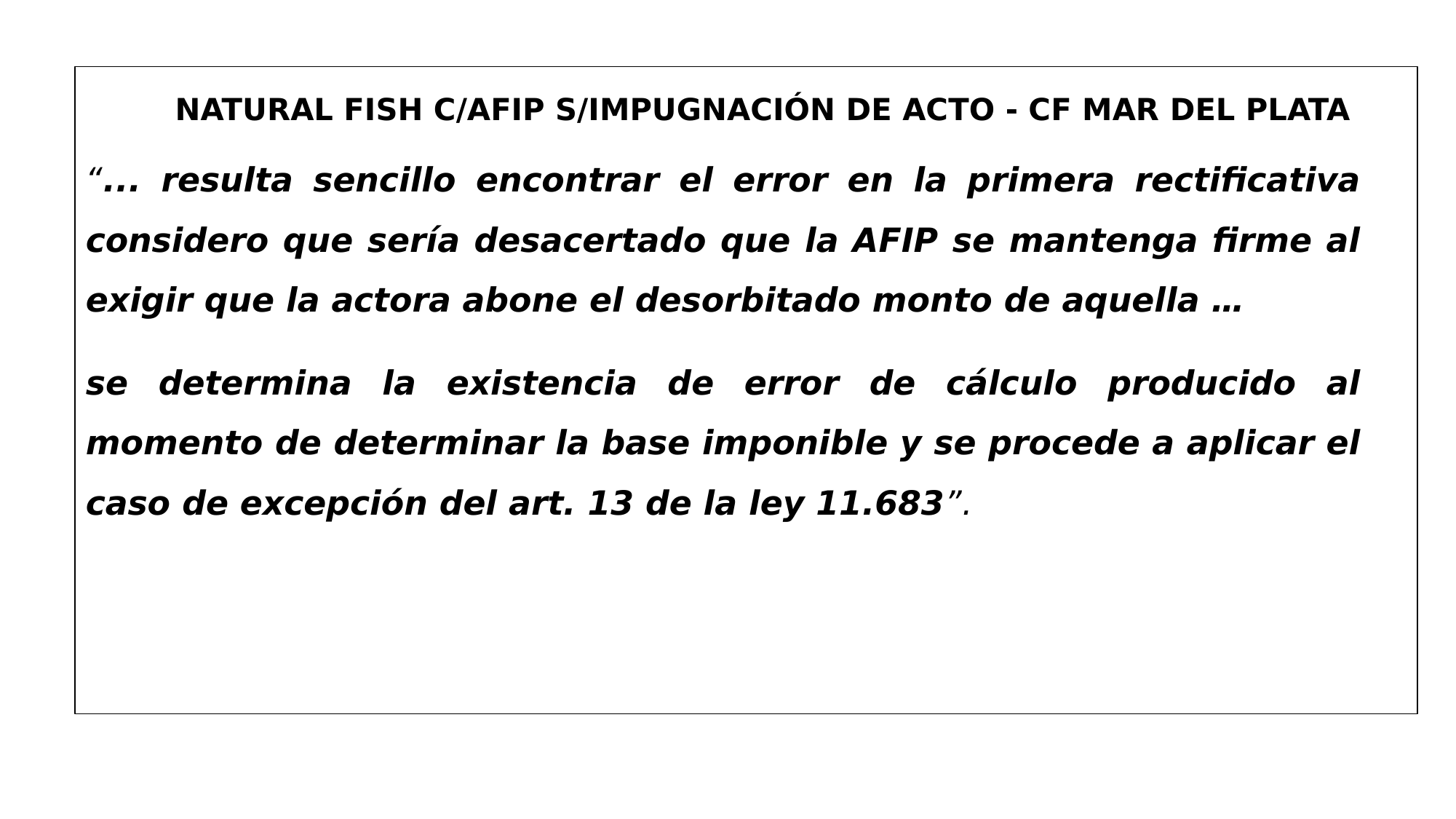

NATURAL FISH C/AFIP S/IMPUGNACIÓN DE ACTO - CF MAR DEL PLATA
“... resulta sencillo encontrar el error en la primera rectificativa considero que sería desacertado que la AFIP se mantenga firme al exigir que la actora abone el desorbitado monto de aquella …
se determina la existencia de error de cálculo producido al momento de determinar la base imponible y se procede a aplicar el caso de excepción del art. 13 de la ley 11.683”.